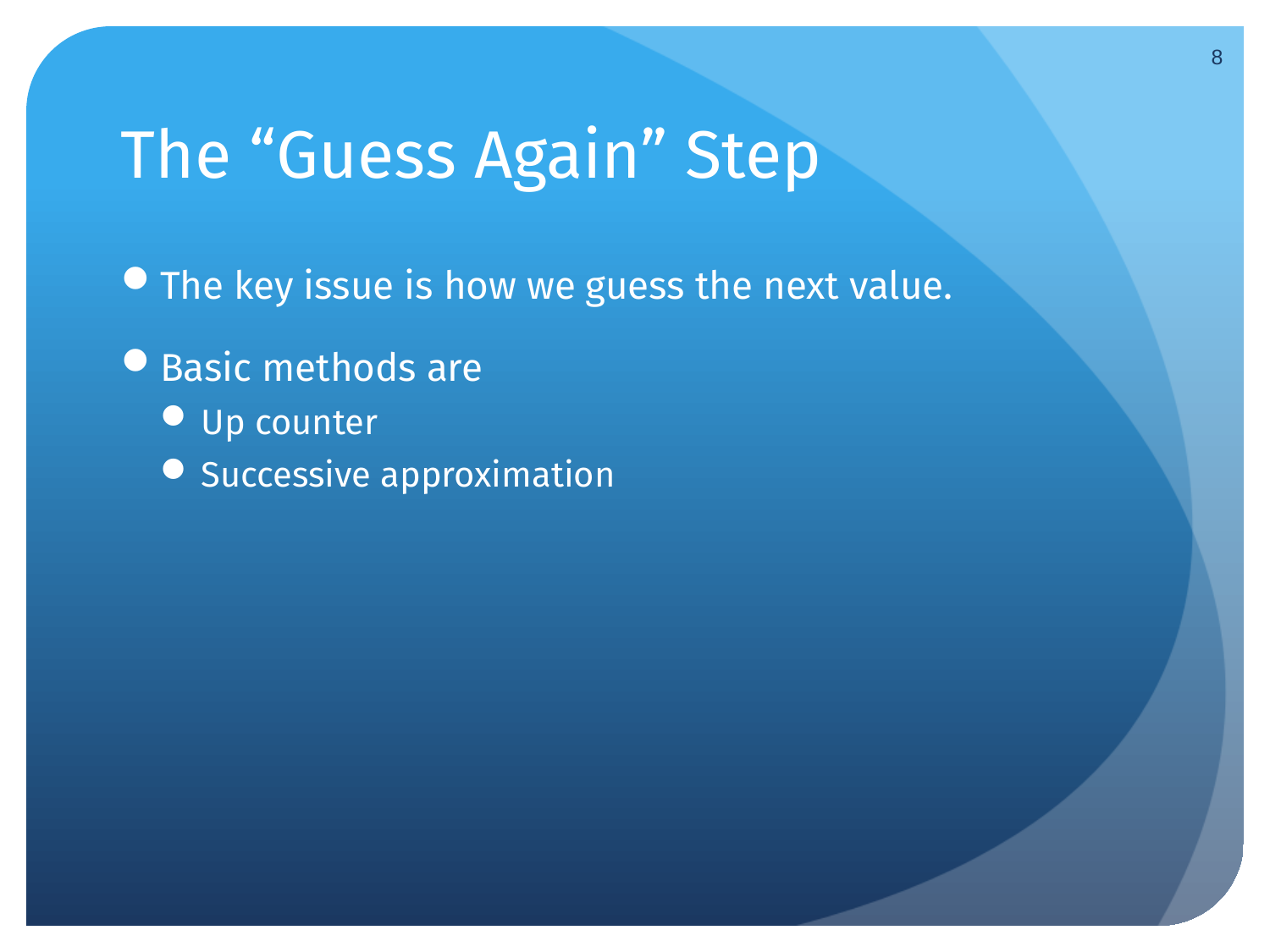

8
# The “Guess Again” Step
The key issue is how we guess the next value.
Basic methods are
Up counter
Successive approximation